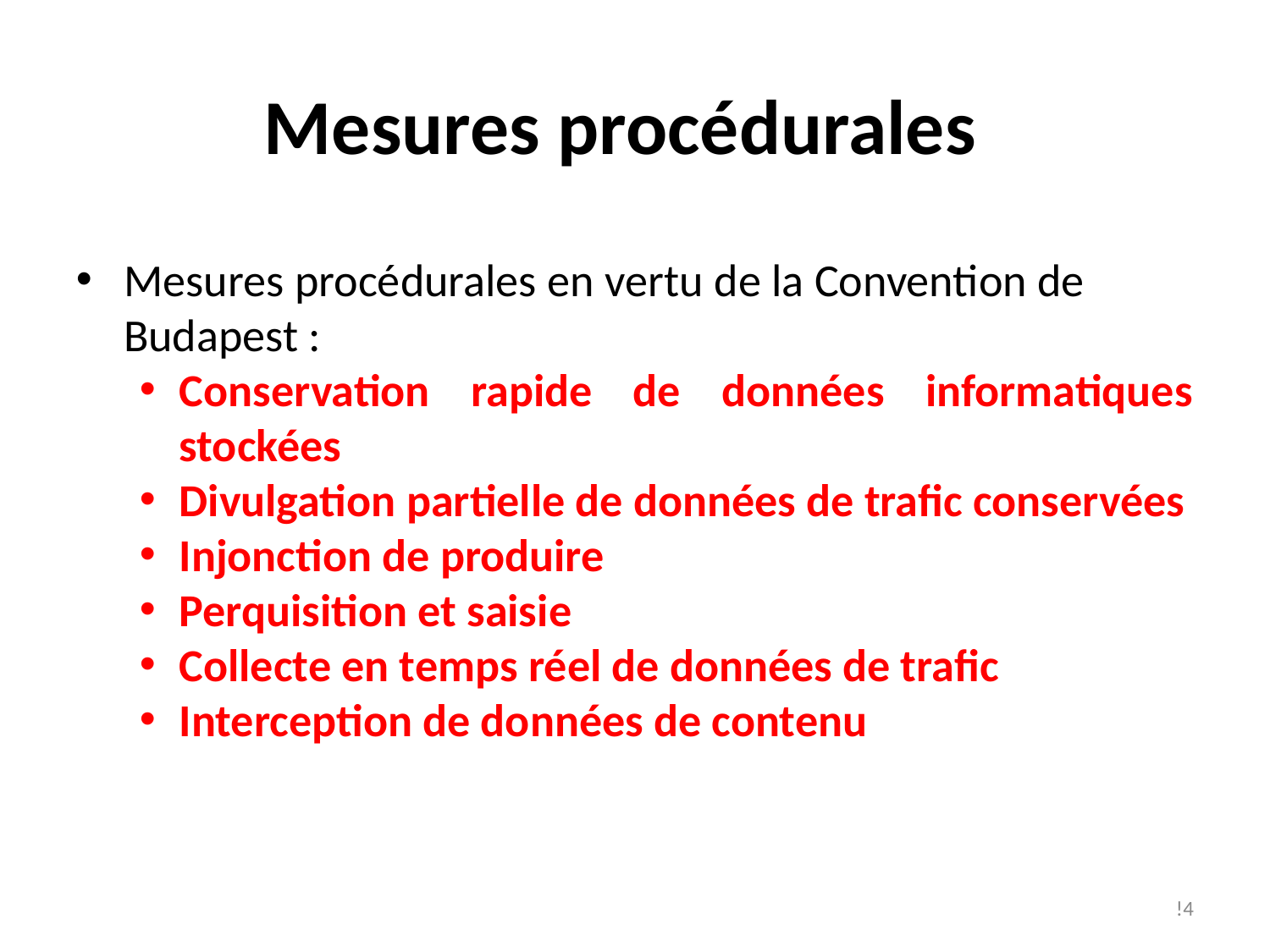

# Mesures procédurales
Mesures procédurales en vertu de la Convention de Budapest :
Conservation rapide de données informatiques stockées
Divulgation partielle de données de trafic conservées
Injonction de produire
Perquisition et saisie
Collecte en temps réel de données de trafic
Interception de données de contenu
!4